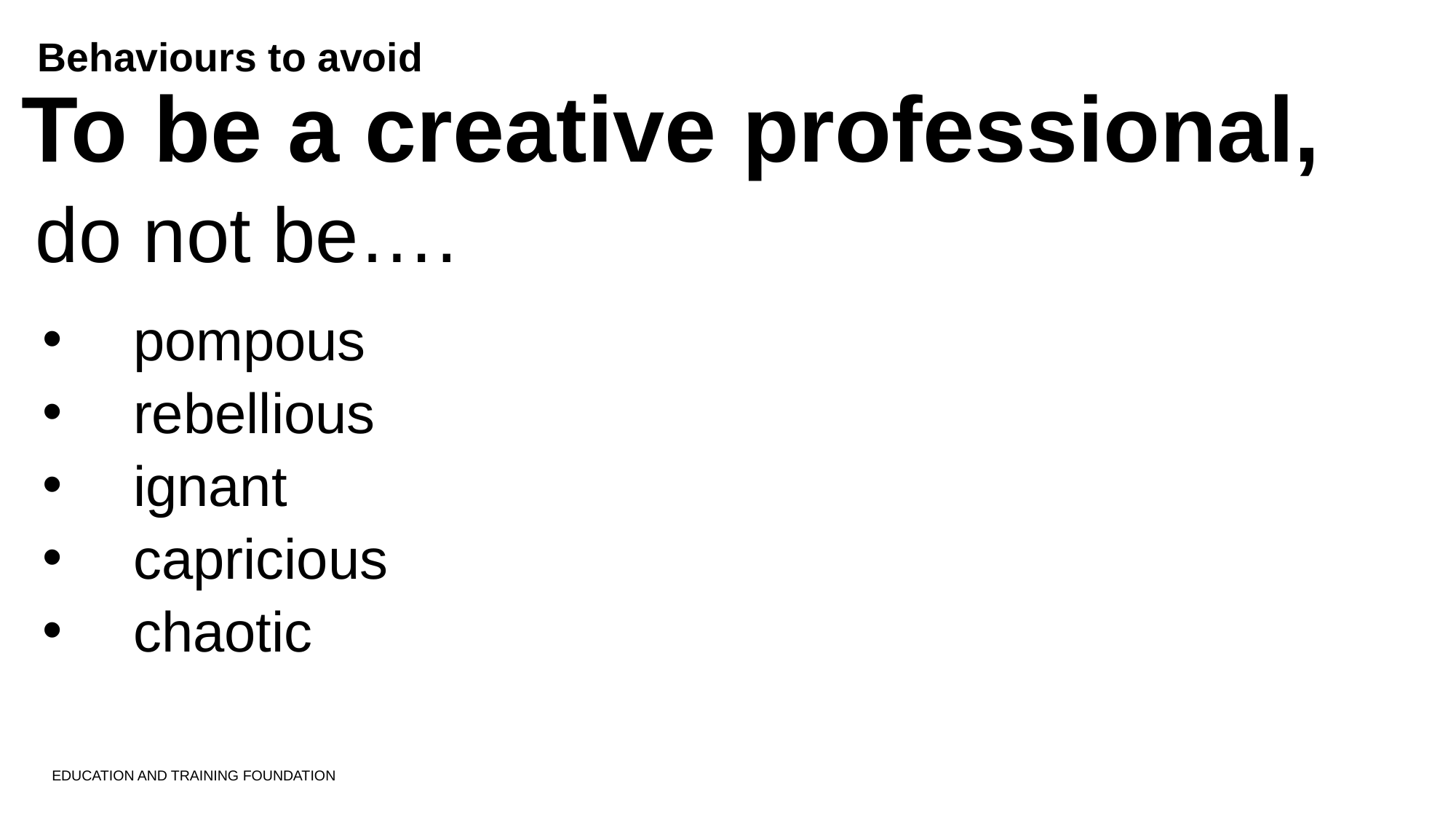

Behaviours to avoid
 do not be….
# To be a creative professional,
pompous
rebellious
ignant
capricious
chaotic
EDUCATION AND TRAINING FOUNDATION